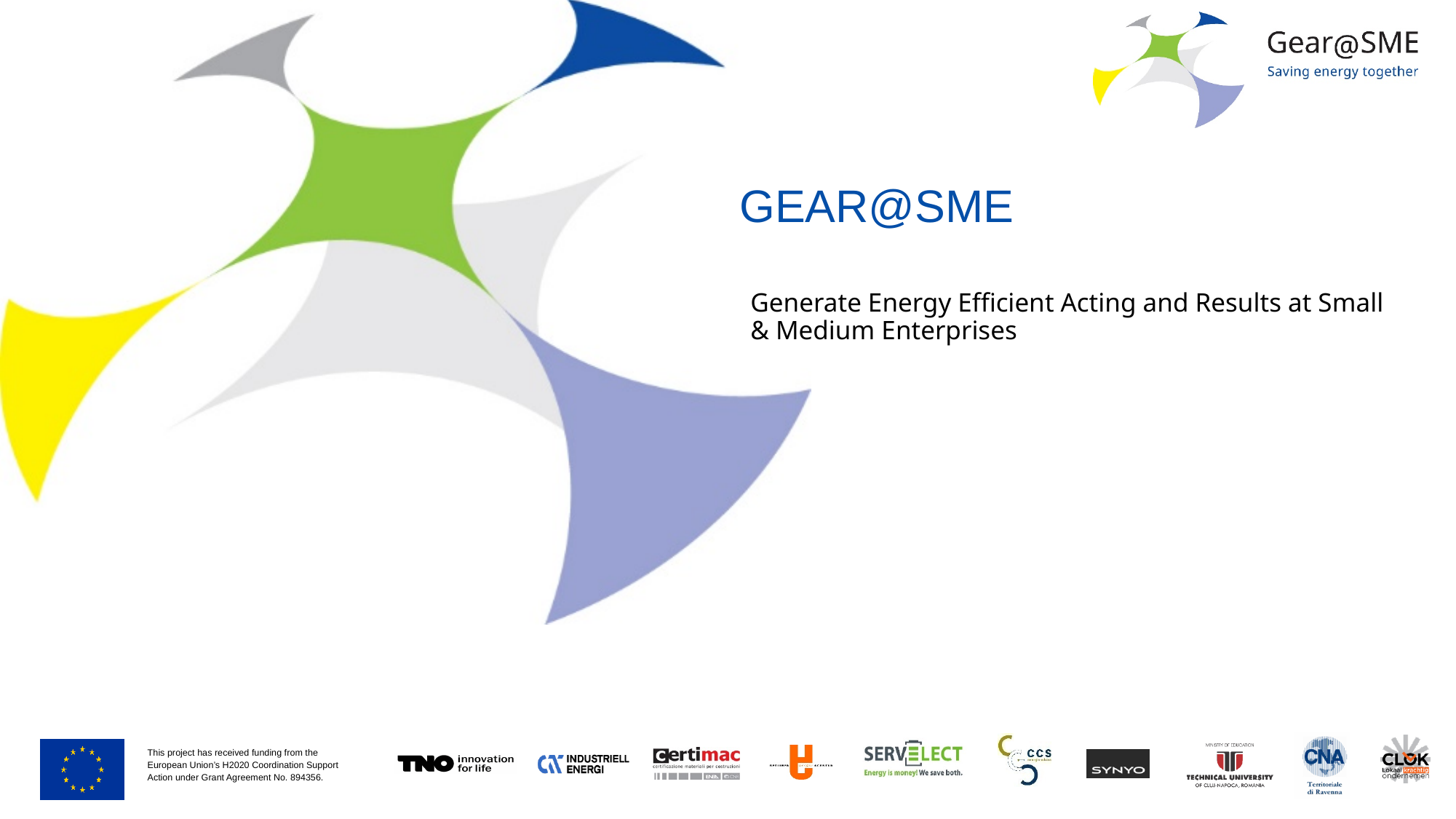

# GEAR@SME
Generate Energy Efficient Acting and Results at Small & Medium Enterprises